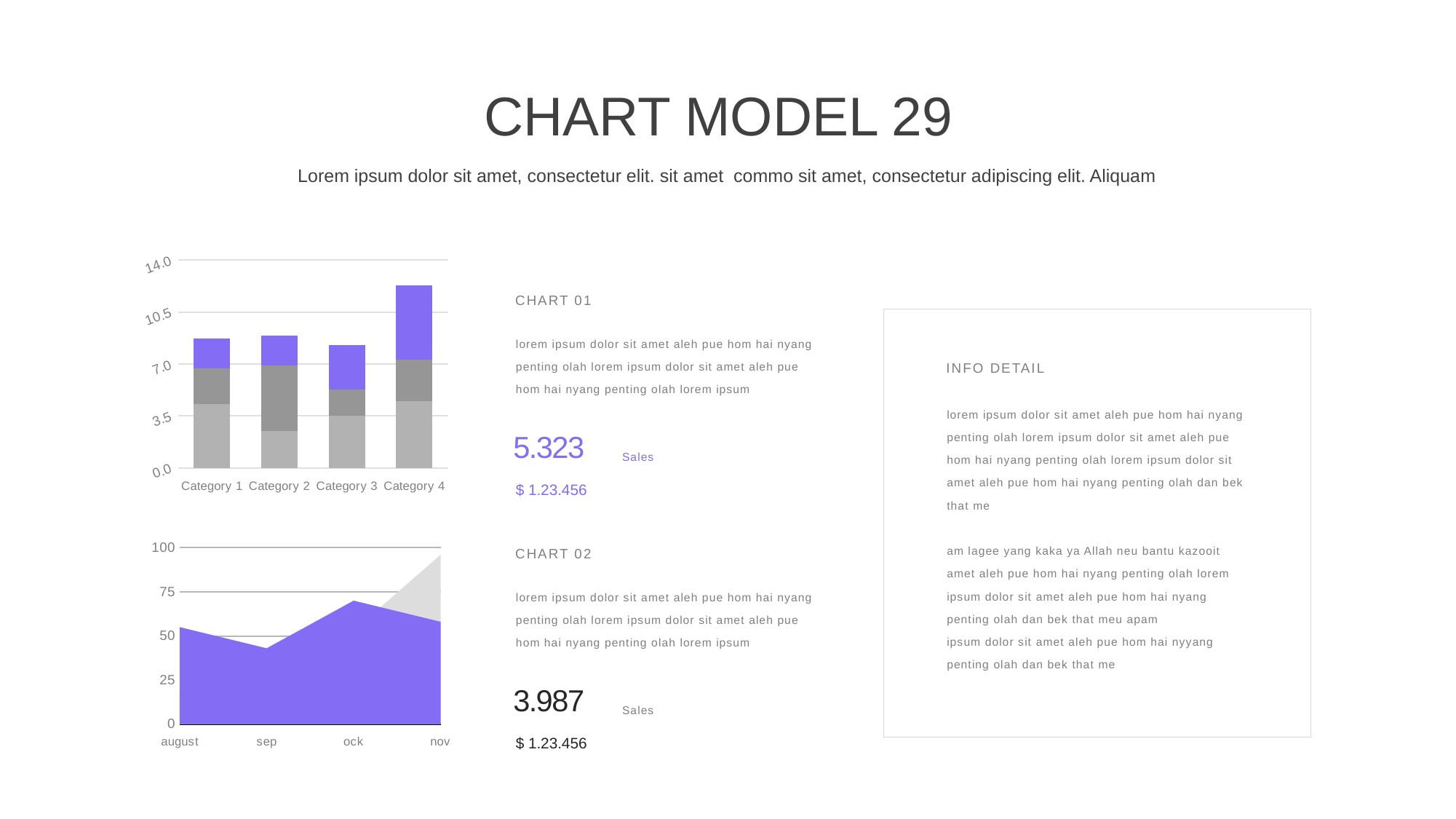

CHART MODEL 29
Lorem ipsum dolor sit amet, consectetur elit. sit amet  commo sit amet, consectetur adipiscing elit. Aliquam

### Chart

| Category | Series 1 | Series 2 | Series 3 |
|---|---|---|---|
| Category 1 | 4.3 | 2.4 | 2.0 |
| Category 2 | 2.5 | 4.4 | 2.0 |
| Category 3 | 3.5 | 1.8 | 3.0 |
| Category 4 | 4.5 | 2.8 | 5.0 |
chart 01

lorem ipsum dolor sit amet aleh pue hom hai nyang penting olah lorem ipsum dolor sit amet aleh pue hom hai nyang penting olah lorem ipsum
info detail
lorem ipsum dolor sit amet aleh pue hom hai nyang penting olah lorem ipsum dolor sit amet aleh pue hom hai nyang penting olah lorem ipsum dolor sit amet aleh pue hom hai nyang penting olah dan bek that me

am lagee yang kaka ya Allah neu bantu kazooit amet aleh pue hom hai nyang penting olah lorem ipsum dolor sit amet aleh pue hom hai nyang penting olah dan bek that meu apam
ipsum dolor sit amet aleh pue hom hai nyyang penting olah dan bek that me
5.323
Sales
$ 1.23.456

### Chart

| Category | Region 2 | Region 1 |
|---|---|---|
| august | 55.0 | 17.0 |
| sep | 43.0 | 26.0 |
| ock | 70.0 | 53.0 |
| nov | 58.0 | 96.0 |
chart 02
lorem ipsum dolor sit amet aleh pue hom hai nyang penting olah lorem ipsum dolor sit amet aleh pue hom hai nyang penting olah lorem ipsum
3.987
Sales
$ 1.23.456